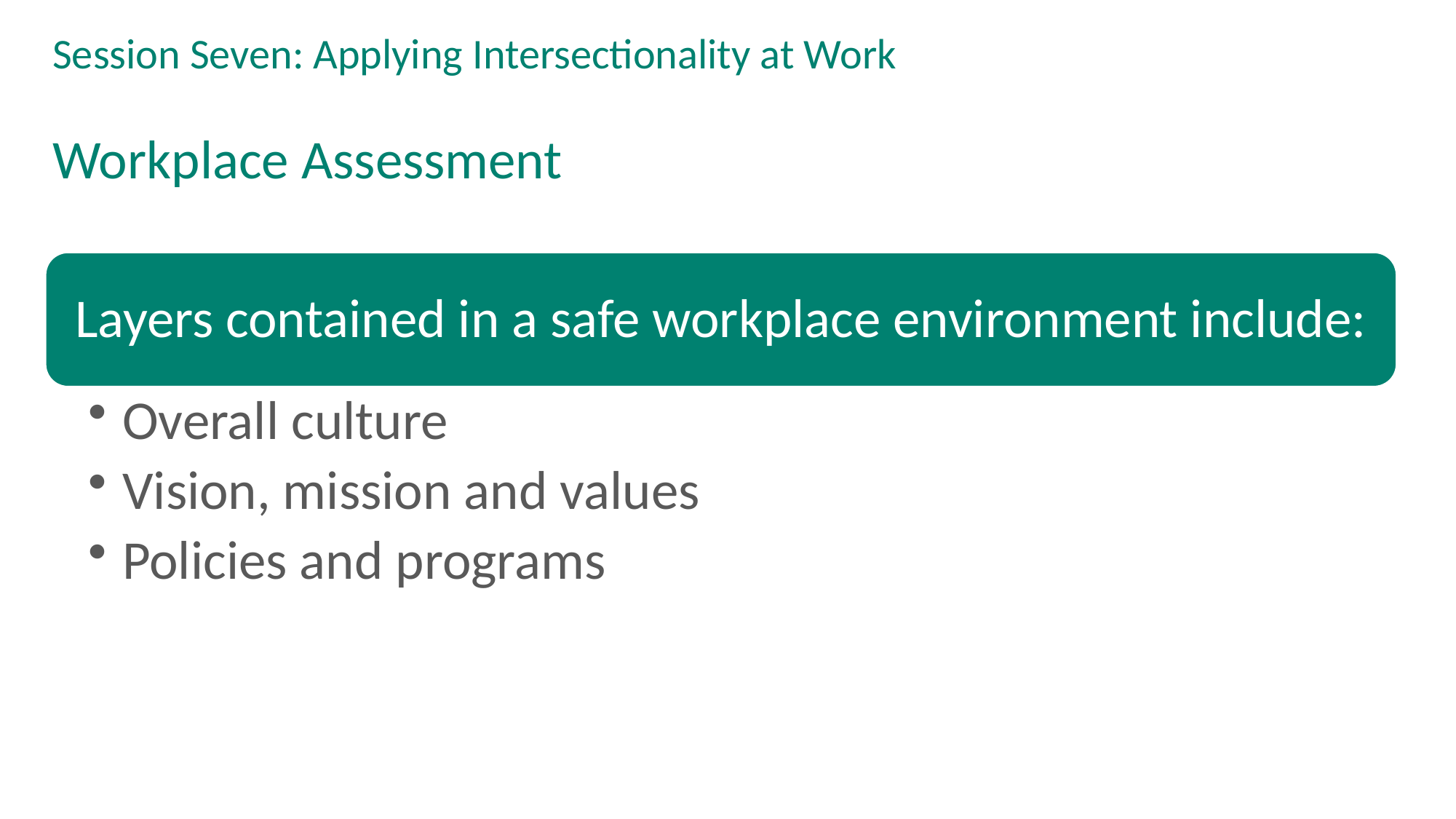

# Session Seven: Applying Intersectionality at Work
Workplace Assessment
Layers contained in a safe workplace environment include:
Overall culture
Vision, mission and values
Policies and programs